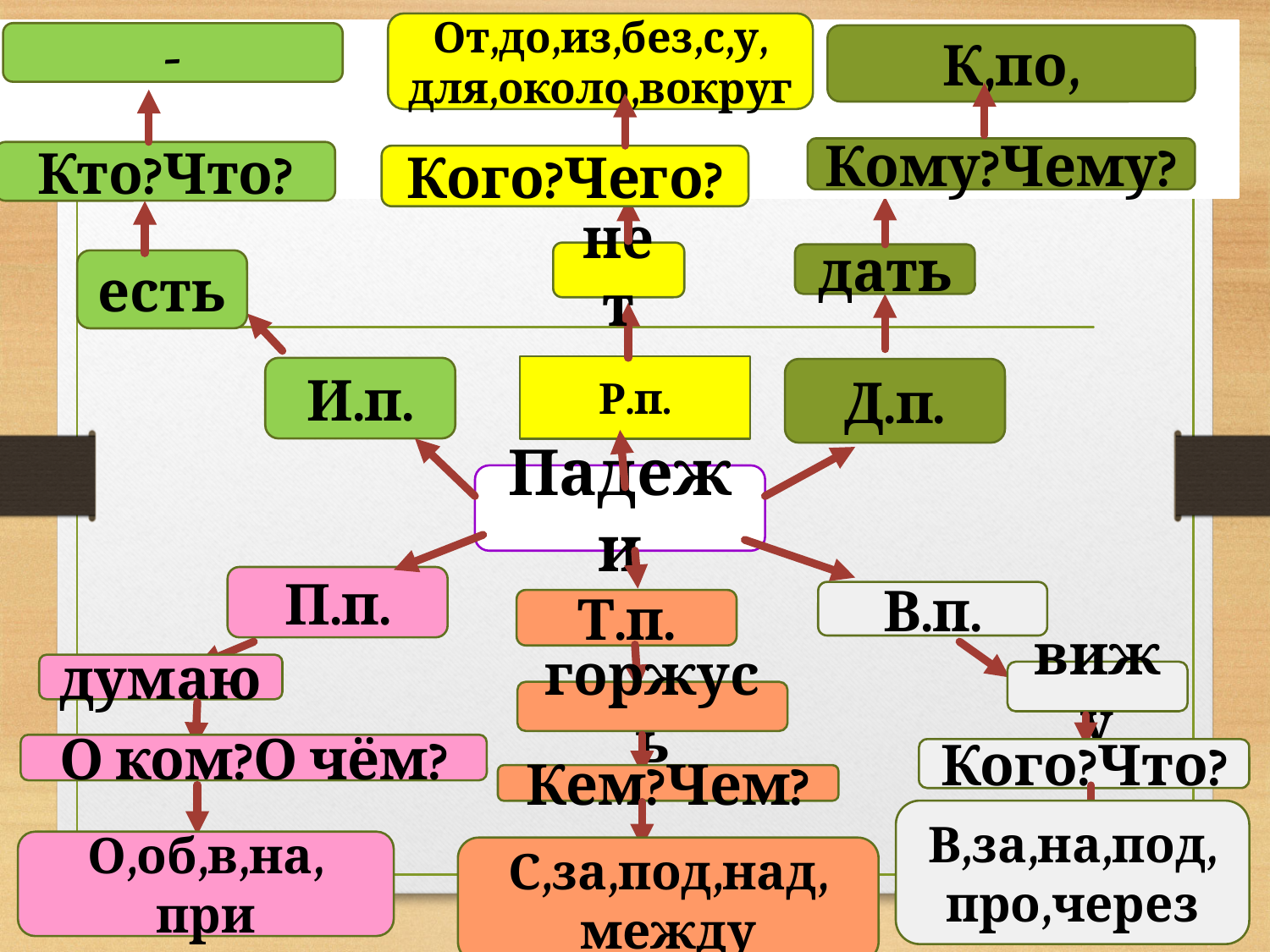

От,до,из,без,с,у,
для,около,вокруг

-
К,по,
Кому?Чему?
Кто?Что?
Кого?Чего?
нет
дать
есть
Р.п.
И.п.
Д.п.
Падежи
П.п.
В.п.
Т.п.
думаю
вижу
горжусь
О ком?О чём?
Кого?Что?
Кем?Чем?
В,за,на,под,про,через
О,об,в,на,
при
С,за,под,над,
между